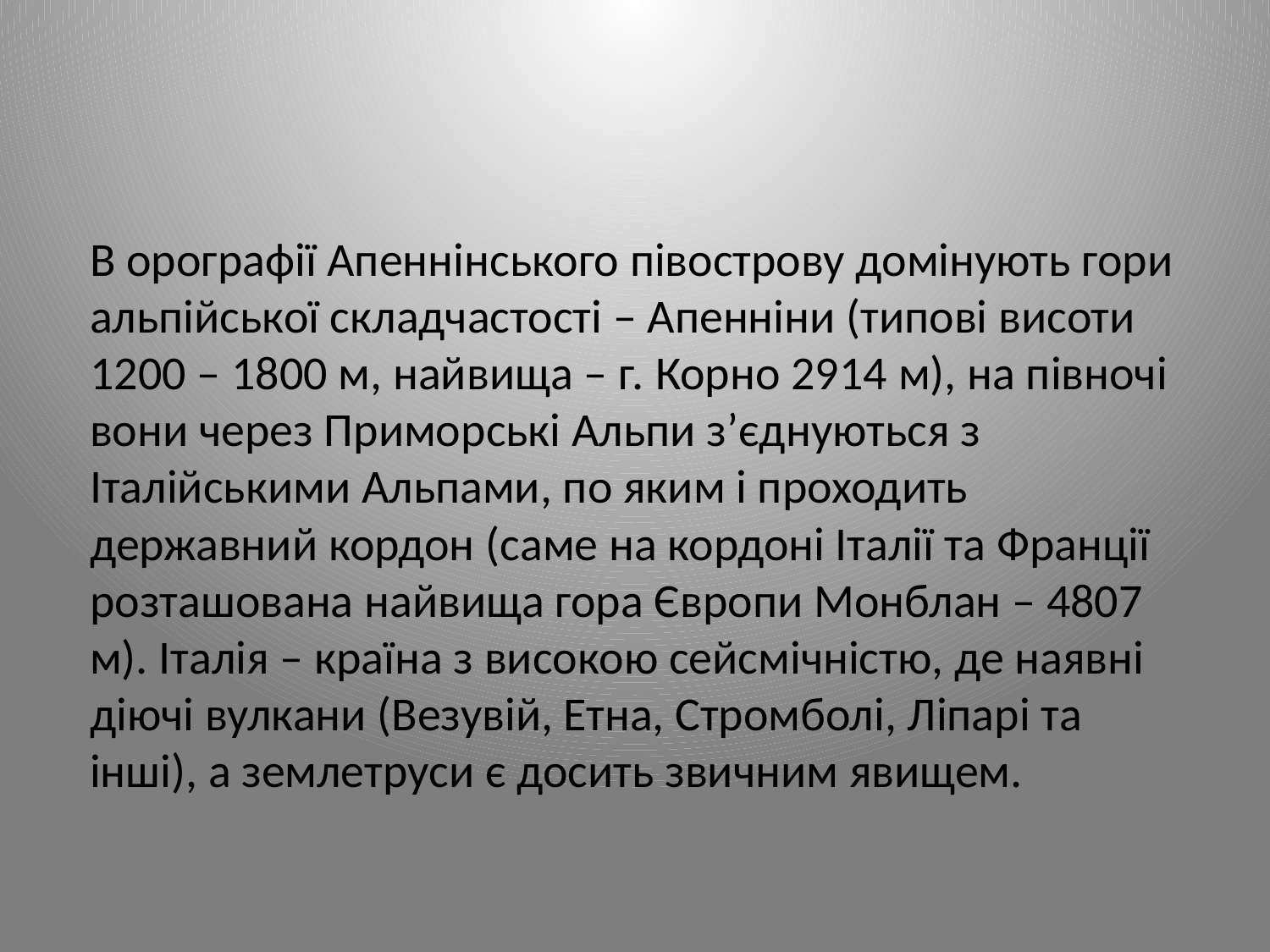

В орографії Апеннінського півострову домінують гори альпійської складчастості – Апенніни (типові висоти 1200 – 1800 м, найвища – г. Корно 2914 м), на півночі вони через Приморські Альпи з’єднуються з Італійськими Альпами, по яким і проходить державний кордон (саме на кордоні Італії та Франції розташована найвища гора Європи Монблан – 4807 м). Італія – країна з високою сейсмічністю, де наявні діючі вулкани (Везувій, Етна, Стромболі, Ліпарі та інші), а землетруси є досить звичним явищем.